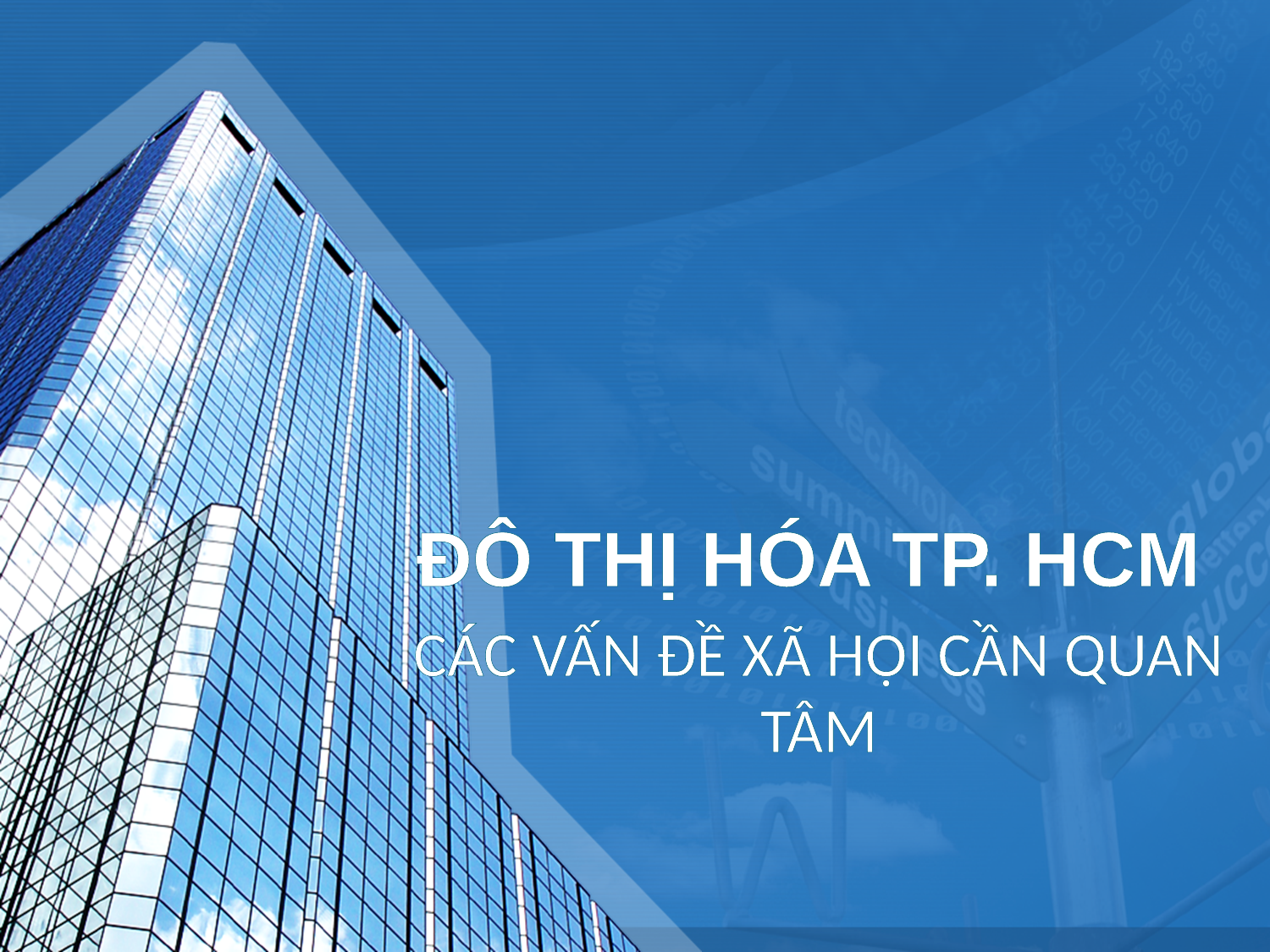

# ĐÔ THỊ HÓA TP. HCM
CÁC VẤN ĐỀ XÃ HỘI CẦN QUAN TÂM